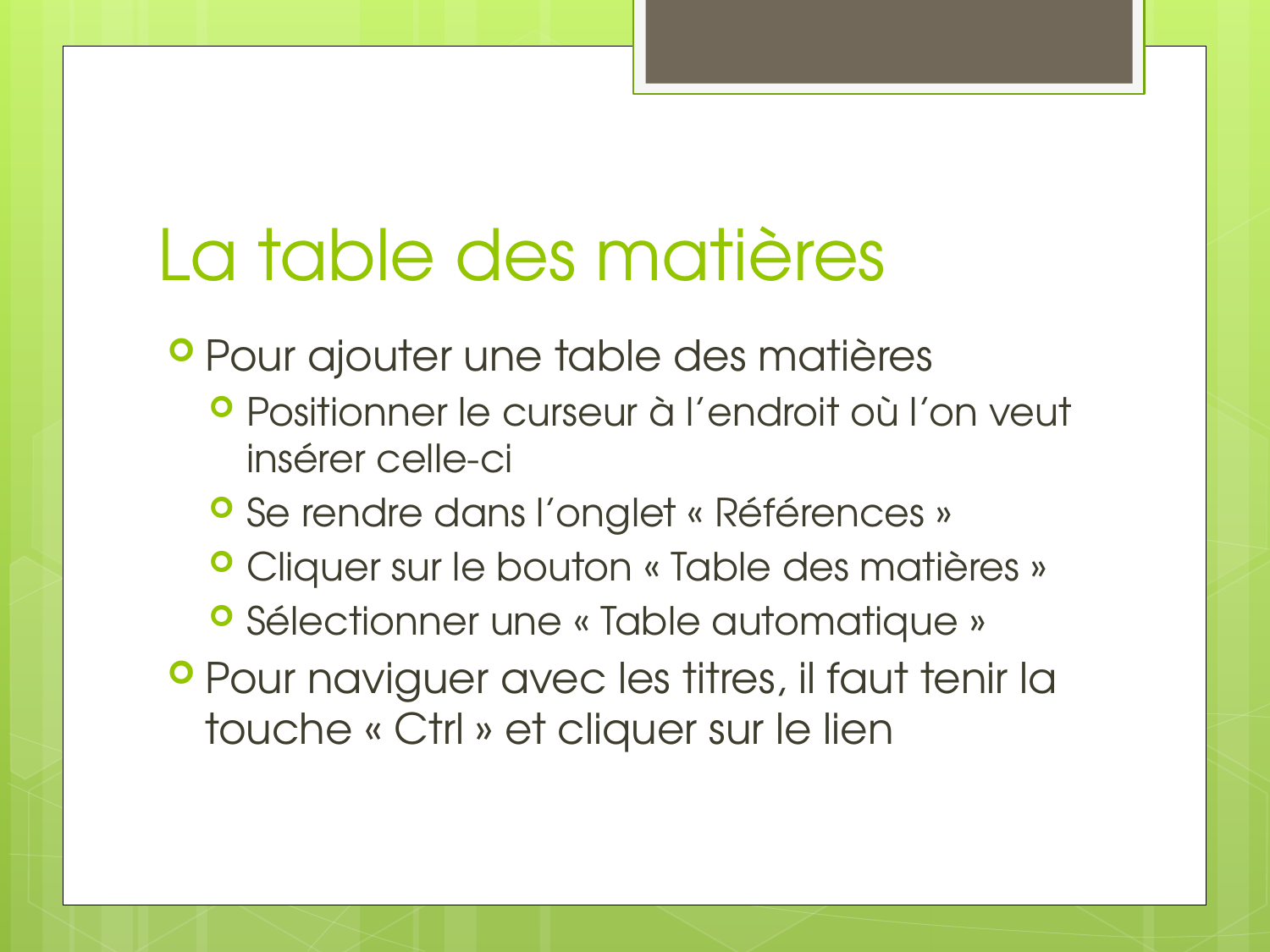

# La table des matières
Pour ajouter une table des matières
Positionner le curseur à l’endroit où l’on veut insérer celle-ci
Se rendre dans l’onglet « Références »
Cliquer sur le bouton « Table des matières »
Sélectionner une « Table automatique »
Pour naviguer avec les titres, il faut tenir la touche « Ctrl » et cliquer sur le lien